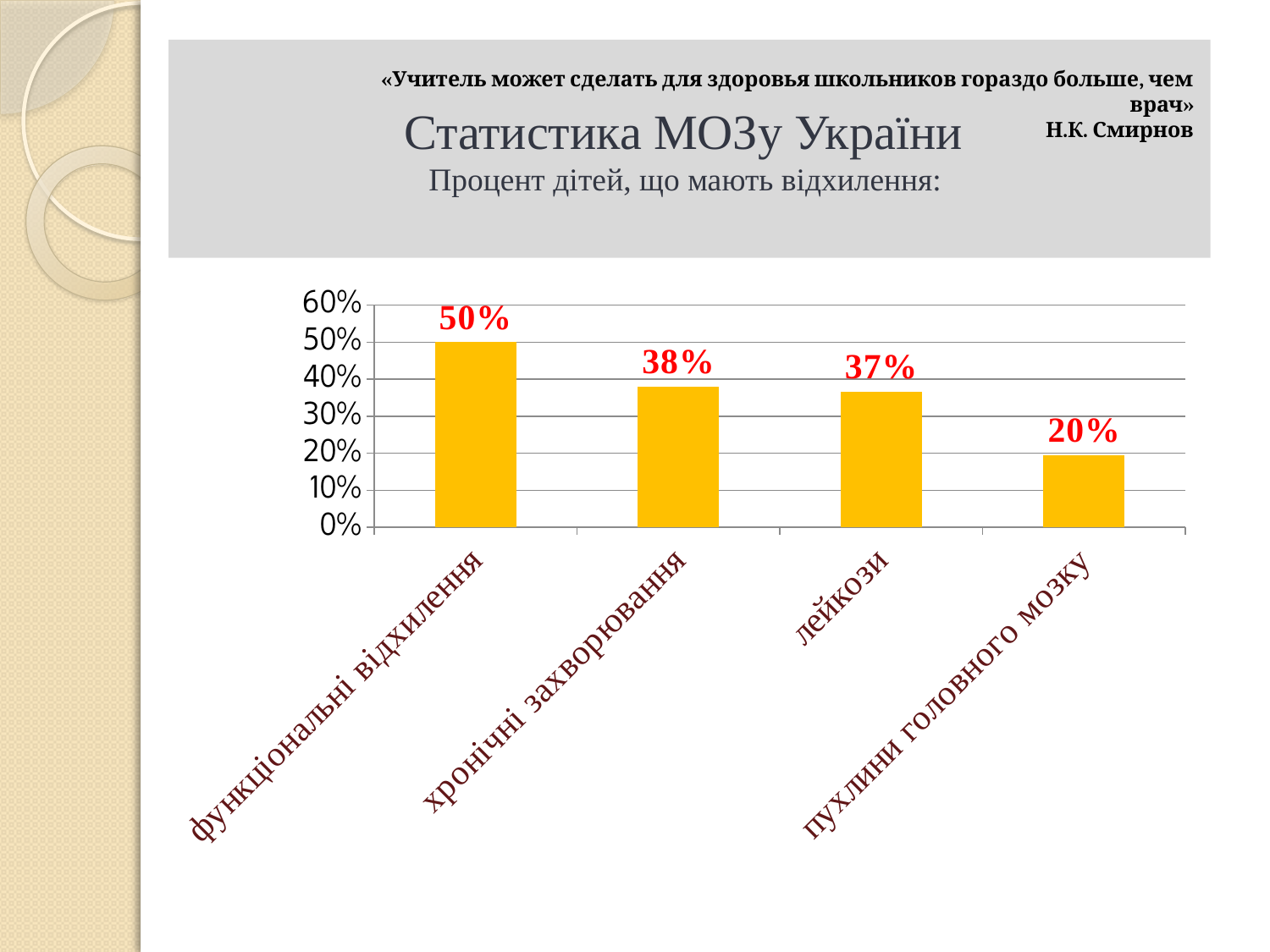

# Статистика МОЗу України Процент дітей, що мають відхилення:
«Учитель может сделать для здоровья школьников гораздо больше, чем врач»
Н.К. Смирнов

### Chart

| Category |  |
|---|---|
| функціональні відхилення | 0.5 |
| хронічні захворювання | 0.38000000000000045 |
| лейкози | 0.3670000000000004 |
| пухлини головного мозку | 0.19500000000000023 |